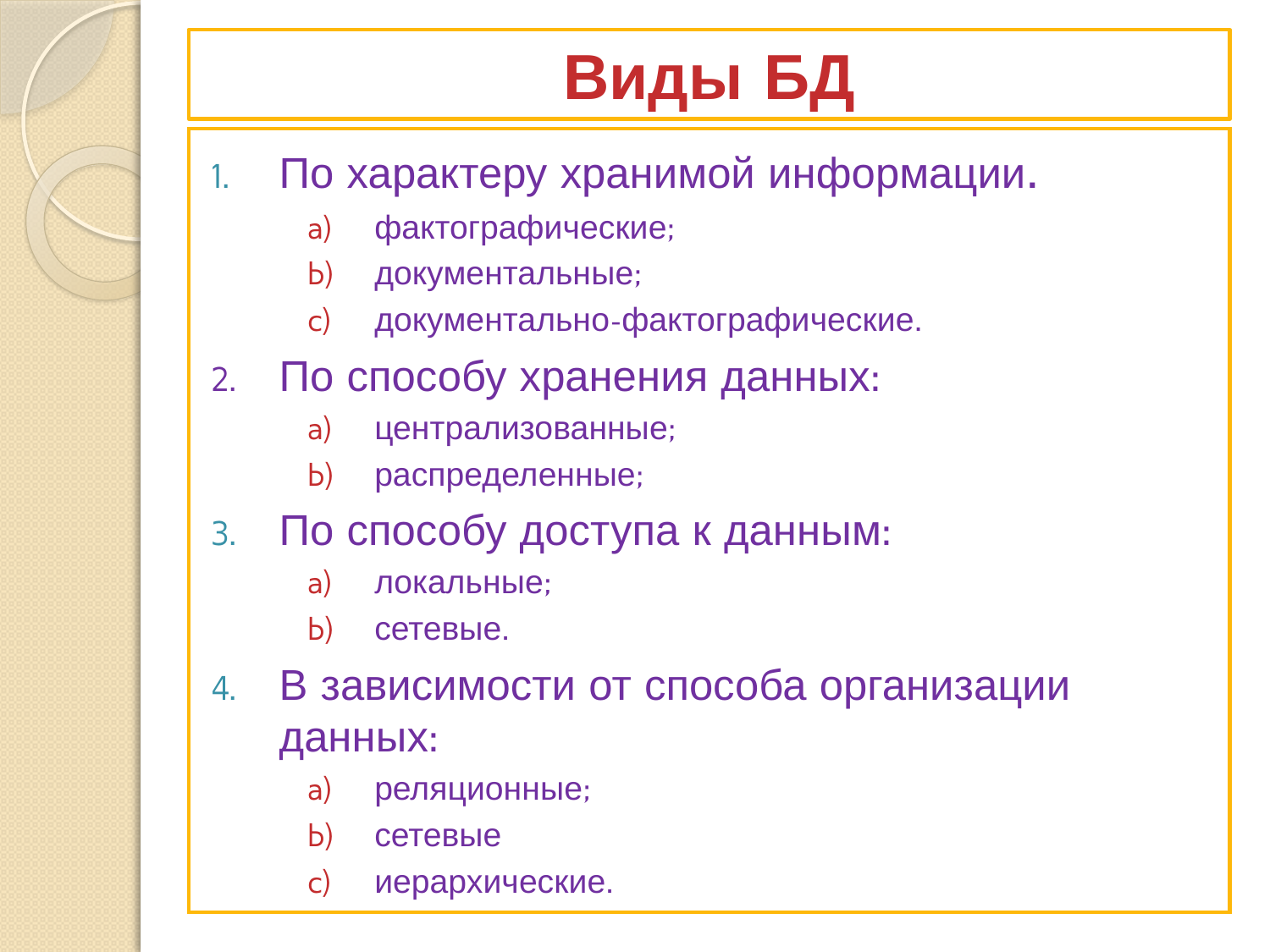

# Виды БД
По характеру хранимой информации.
фактографические;
документальные;
документально-фактографические.
По способу хранения данных:
централизованные;
распределенные;
По способу доступа к данным:
локальные;
сетевые.
В зависимости от способа организации данных:
реляционные;
сетевые
иерархические.